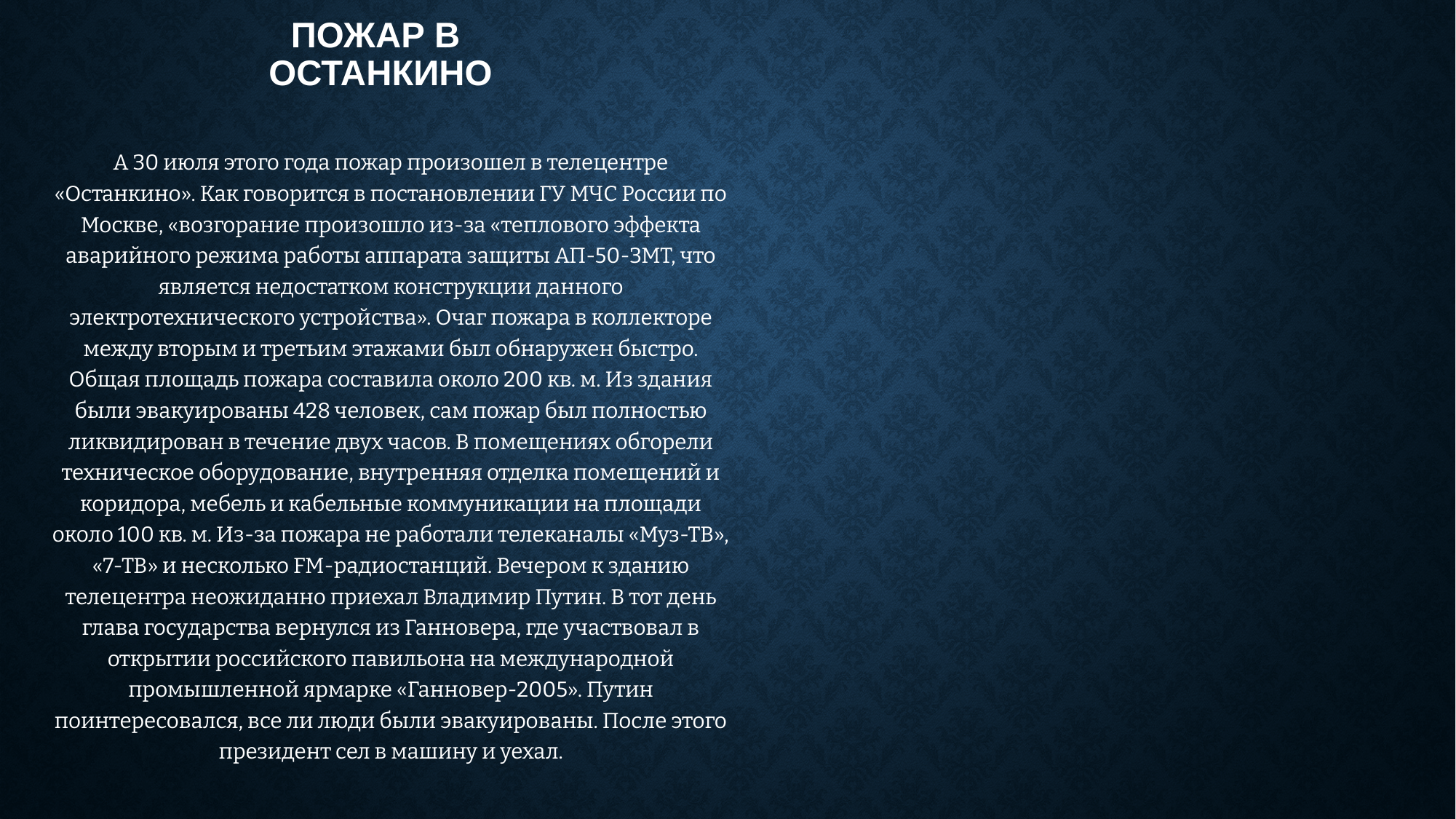

# Пожар в Останкино
А 30 июля этого года пожар произошел в телецентре «Останкино». Как говорится в постановлении ГУ МЧС России по Москве, «возгорание произошло из-за «теплового эффекта аварийного режима работы аппарата защиты АП-50-ЗМТ, что является недостатком конструкции данного электротехнического устройства». Очаг пожара в коллекторе между вторым и третьим этажами был обнаружен быстро. Общая площадь пожара составила около 200 кв. м. Из здания были эвакуированы 428 человек, сам пожар был полностью ликвидирован в течение двух часов. В помещениях обгорели техническое оборудование, внутренняя отделка помещений и коридора, мебель и кабельные коммуникации на площади около 100 кв. м. Из-за пожара не работали телеканалы «Муз-ТВ», «7-ТВ» и несколько FM-радиостанций. Вечером к зданию телецентра неожиданно приехал Владимир Путин. В тот день глава государства вернулся из Ганновера, где участвовал в открытии российского павильона на международной промышленной ярмарке «Ганновер-2005». Путин поинтересовался, все ли люди были эвакуированы. После этого президент сел в машину и уехал.